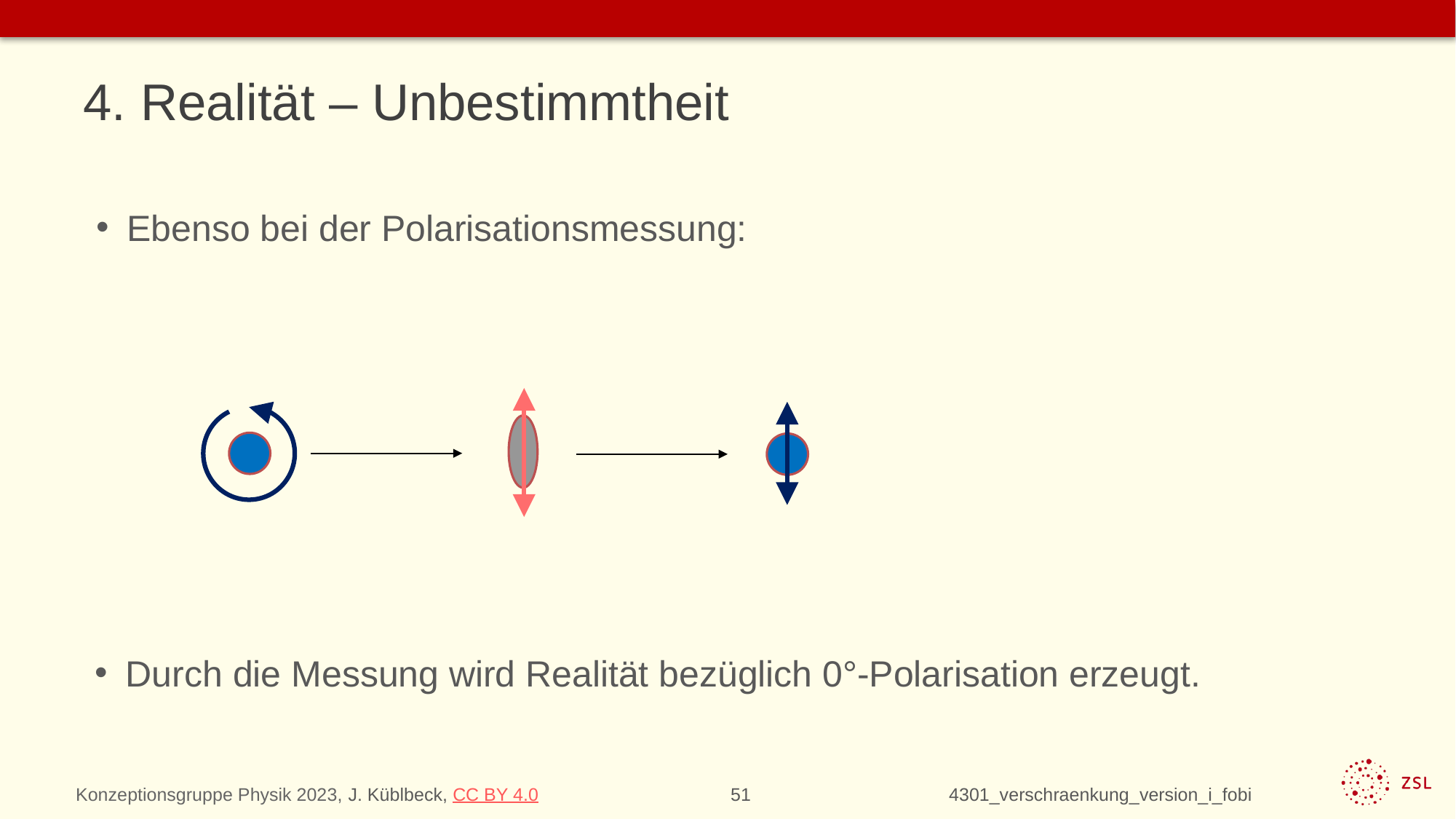

# 4. Realität – Unbestimmtheit

Ebenso bei der Polarisationsmessung:

Durch die Messung wird Realität bezüglich 0°-Polarisation erzeugt.